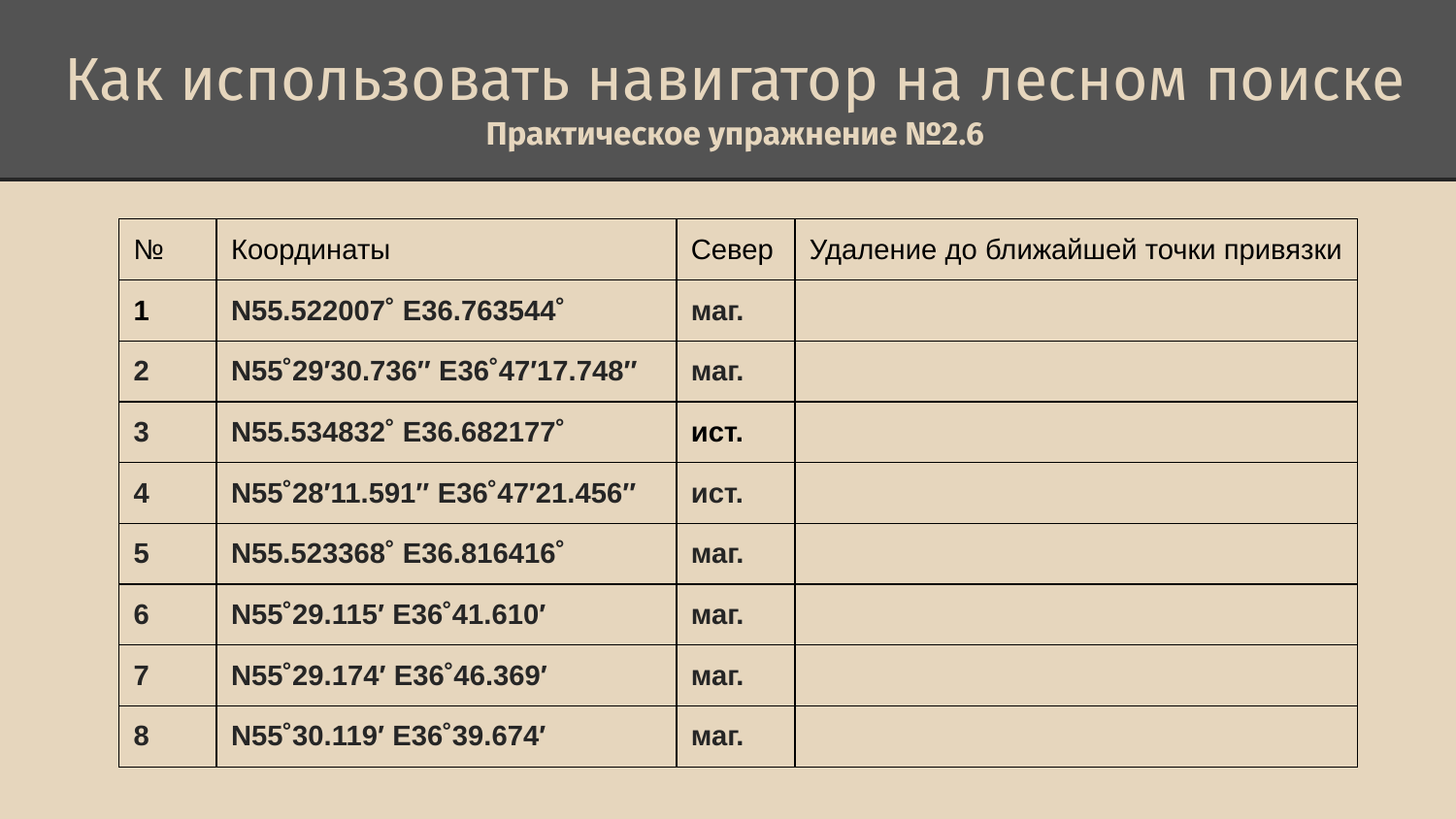

# Как использовать навигатор на лесном поиске
Практическое упражнение №2.6
| № | Координаты | Север | Удаление до ближайшей точки привязки |
| --- | --- | --- | --- |
| 1 | N55.522007˚ E36.763544˚ | маг. |  |
| 2 | N55˚29′30.736″ E36˚47′17.748″ | маг. |  |
| 3 | N55.534832˚ E36.682177˚ | ист. |  |
| 4 | N55˚28′11.591″ E36˚47′21.456″ | ист. |  |
| 5 | N55.523368˚ E36.816416˚ | маг. |  |
| 6 | N55˚29.115′ E36˚41.610′ | маг. |  |
| 7 | N55˚29.174′ E36˚46.369′ | маг. |  |
| 8 | N55˚30.119′ E36˚39.674′ | маг. |  |